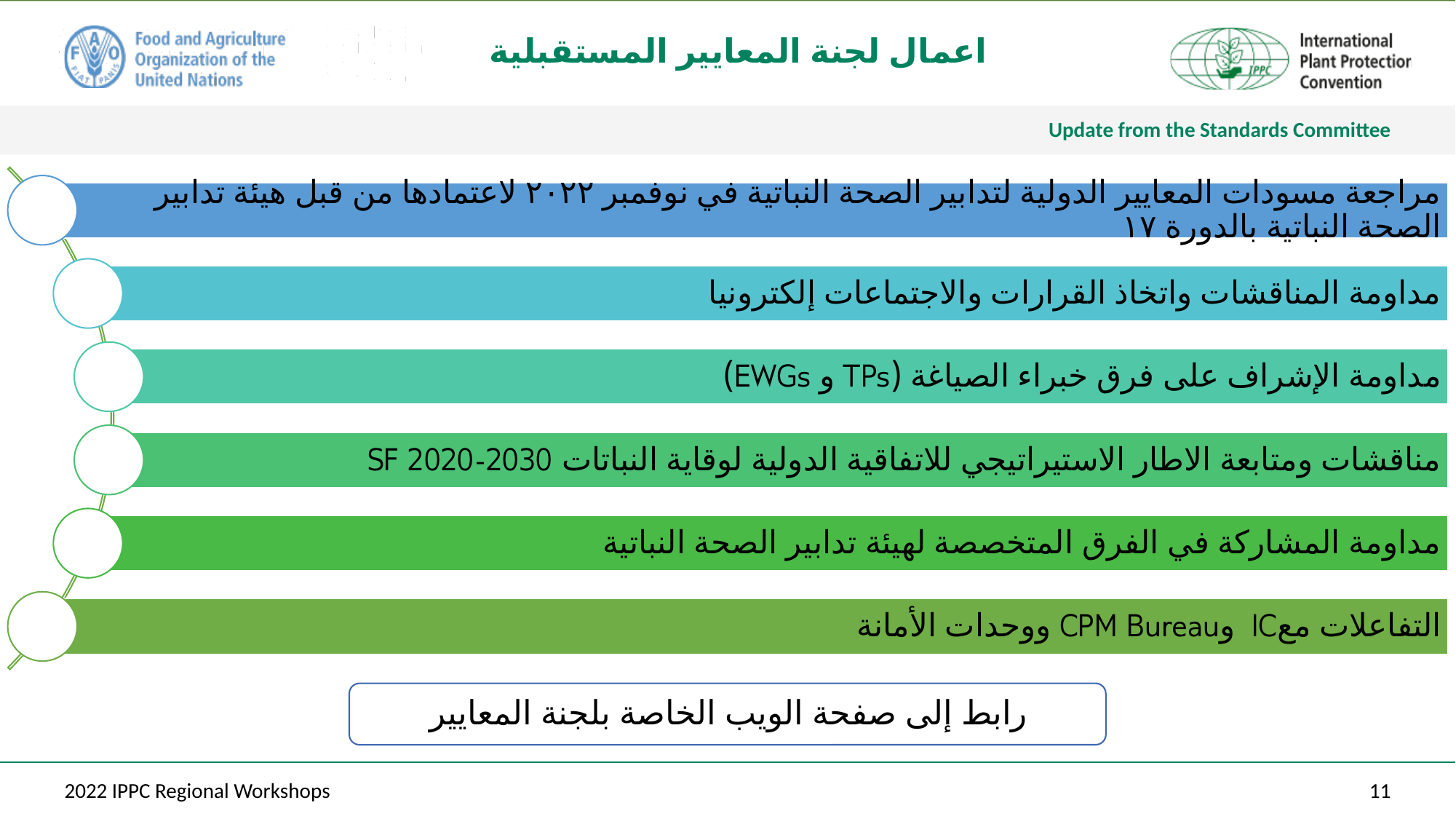

# اعمال لجنة المعايير المستقبلية
مراجعة مسودات المعايير الدولية لتدابير الصحة النباتية في نوفمبر ٢٠٢٢ لاعتمادها من قبل هيئة تدابير الصحة النباتية بالدورة ١٧
مداومة المناقشات واتخاذ القرارات والاجتماعات إلكترونيا
مداومة الإشراف على فرق خبراء الصياغة (TPs و EWGs)
مناقشات ومتابعة الاطار الاستيراتيجي للاتفاقية الدولية لوقاية النباتات SF 2020-2030
مداومة المشاركة في الفرق المتخصصة لهيئة تدابير الصحة النباتية
التفاعلات معIC  وCPM Bureau ووحدات الأمانة
رابط إلى صفحة الويب الخاصة بلجنة المعايير